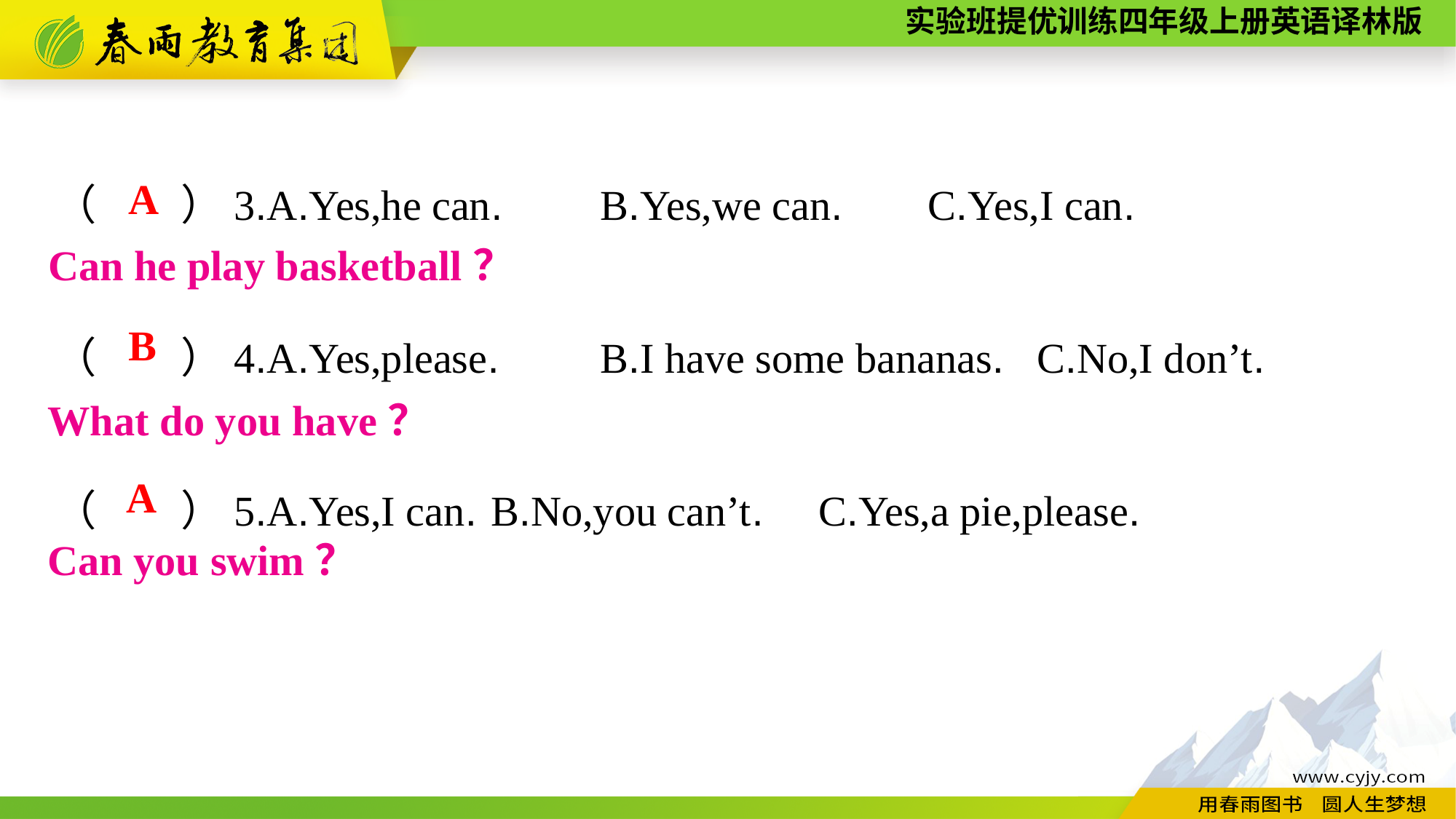

（　　）3.A.Yes,he can.	B.Yes,we can.	C.Yes,I can.

（　　）4.A.Yes,please.	B.I have some bananas.	C.No,I don’t.

（　　）5.A.Yes,I can.	B.No,you can’t.	C.Yes,a pie,please.
A
Can he play basketball？
B
What do you have？
A
Can you swim？